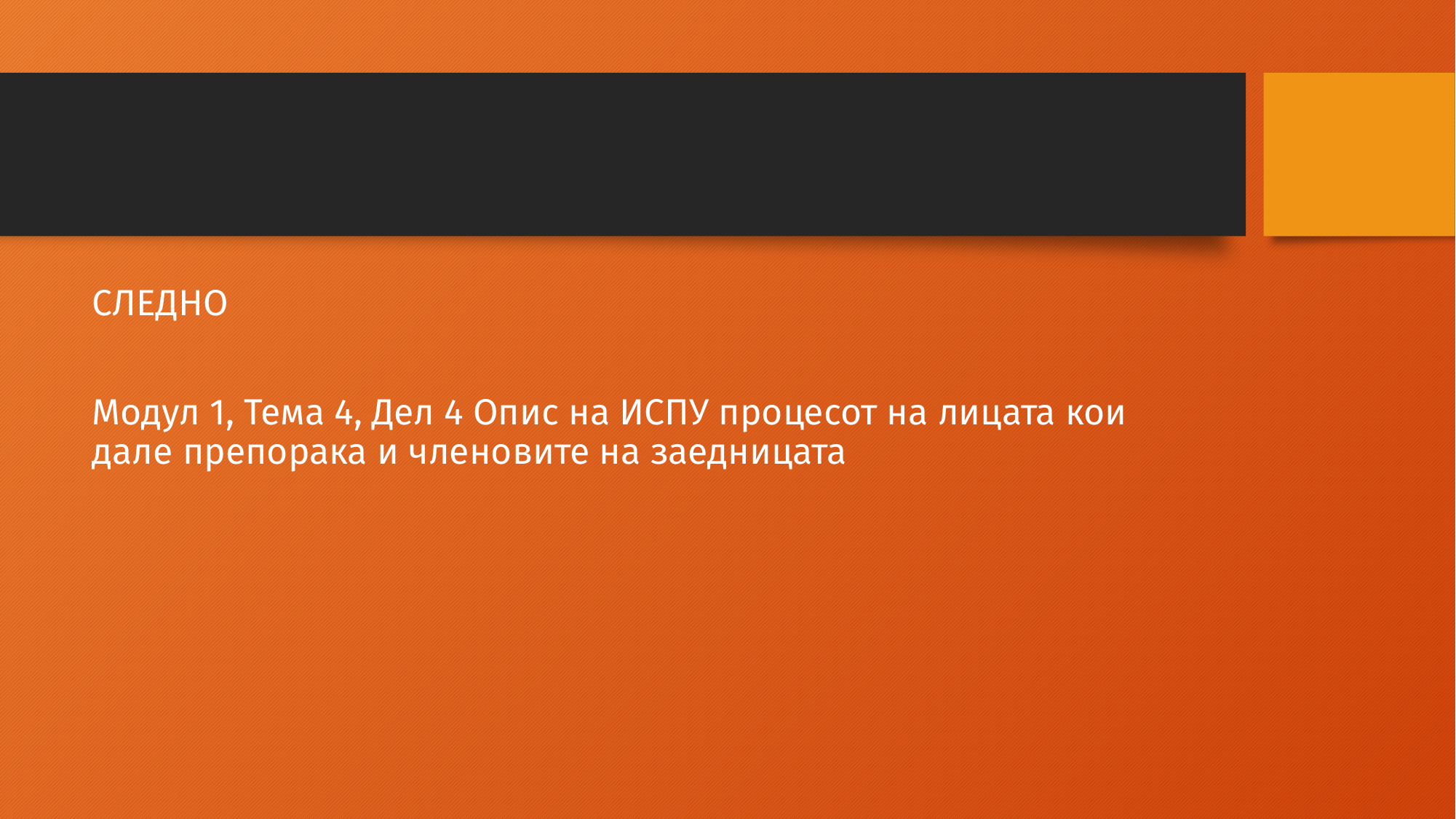

#
СЛЕДНО

Модул 1, Тема 4, Дел 4 Опис на ИСПУ процесот на лицата кои дале препорака и членовите на заедницата